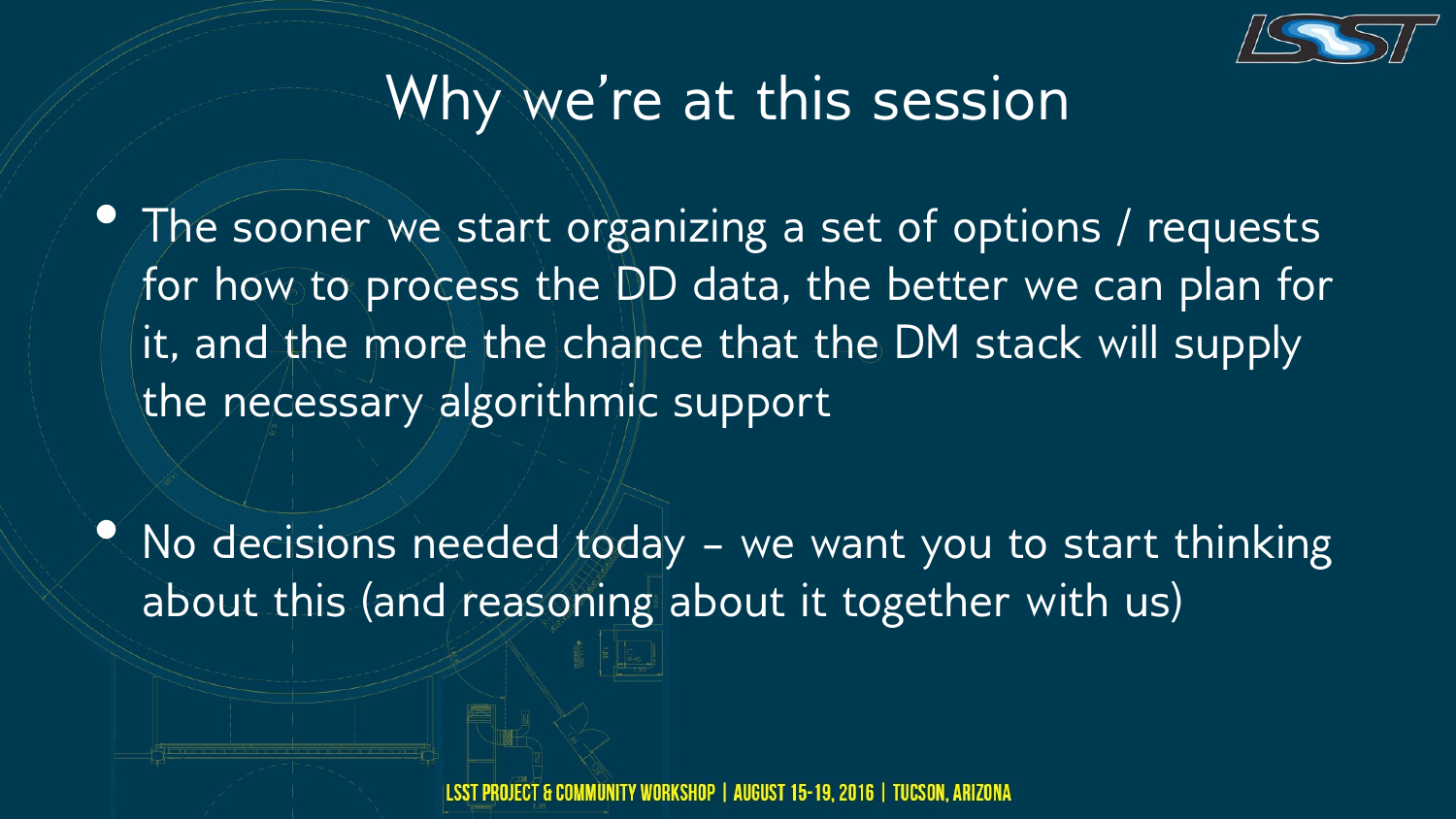

# Why we’re at this session
The sooner we start organizing a set of options / requests for how to process the DD data, the better we can plan for it, and the more the chance that the DM stack will supply the necessary algorithmic support

No decisions needed today – we want you to start thinking about this (and reasoning about it together with us)